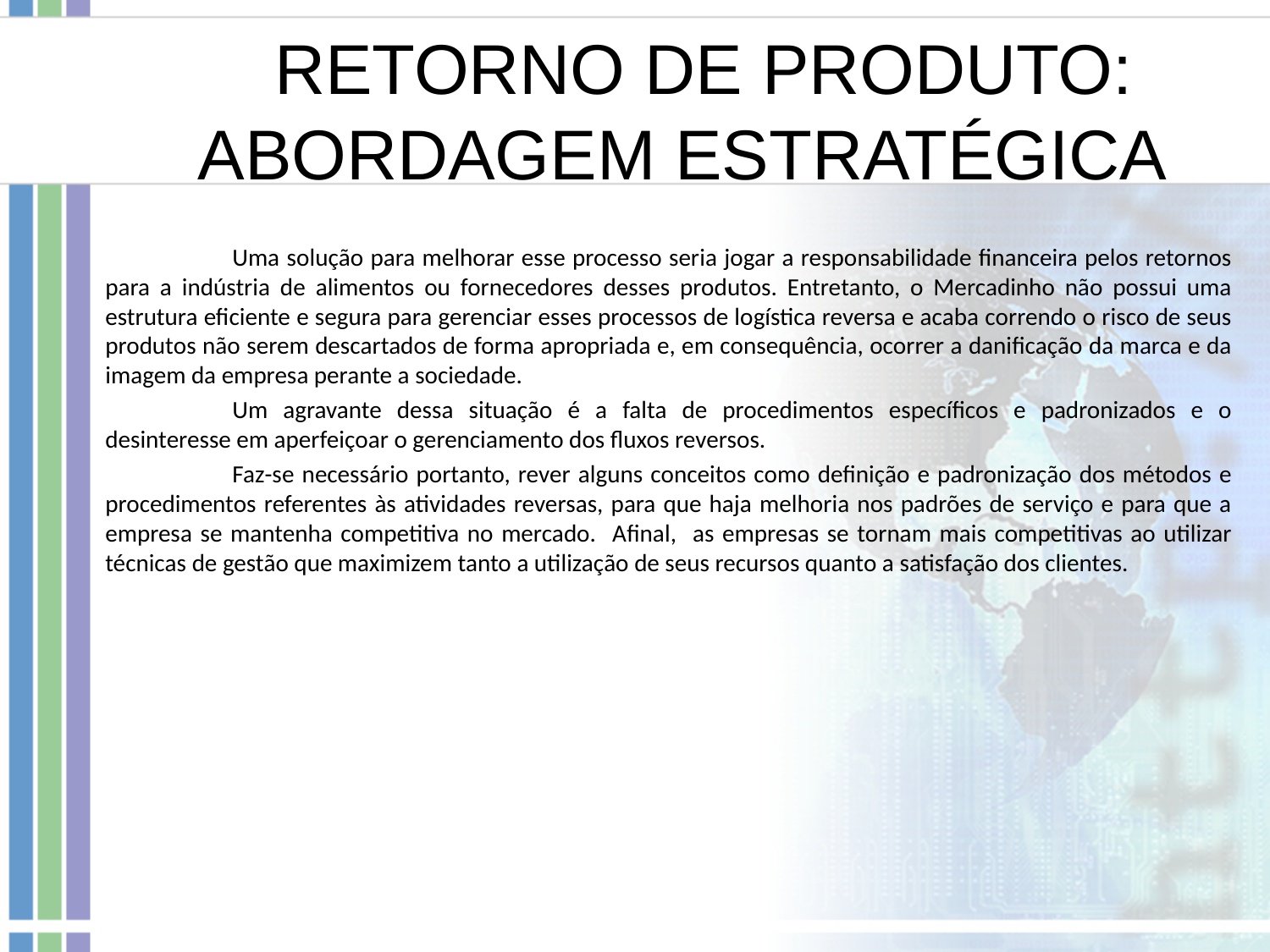

# RETORNO DE PRODUTO: ABORDAGEM ESTRATÉGICA

		Uma solução para melhorar esse processo seria jogar a responsabilidade financeira pelos retornos para a indústria de alimentos ou fornecedores desses produtos. Entretanto, o Mercadinho não possui uma estrutura eficiente e segura para gerenciar esses processos de logística reversa e acaba correndo o risco de seus produtos não serem descartados de forma apropriada e, em consequência, ocorrer a danificação da marca e da imagem da empresa perante a sociedade.
		Um agravante dessa situação é a falta de procedimentos específicos e padronizados e o desinteresse em aperfeiçoar o gerenciamento dos fluxos reversos.
		Faz-se necessário portanto, rever alguns conceitos como definição e padronização dos métodos e procedimentos referentes às atividades reversas, para que haja melhoria nos padrões de serviço e para que a empresa se mantenha competitiva no mercado.  Afinal,  as empresas se tornam mais competitivas ao utilizar técnicas de gestão que maximizem tanto a utilização de seus recursos quanto a satisfação dos clientes.